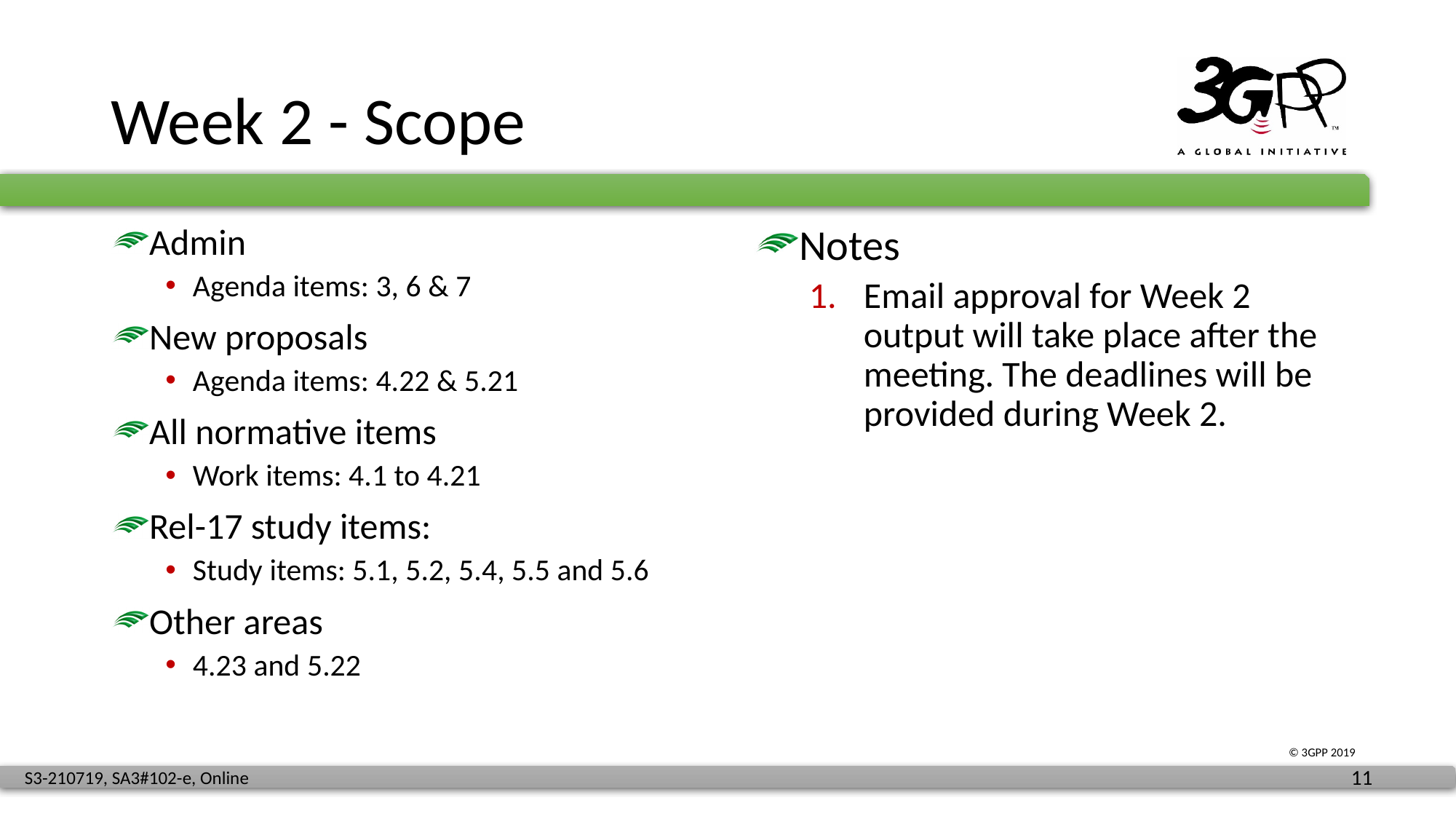

# Week 2 - Scope
Admin
Agenda items: 3, 6 & 7
New proposals
Agenda items: 4.22 & 5.21
All normative items
Work items: 4.1 to 4.21
Rel-17 study items:
Study items: 5.1, 5.2, 5.4, 5.5 and 5.6
Other areas
4.23 and 5.22
Notes
Email approval for Week 2 output will take place after the meeting. The deadlines will be provided during Week 2.